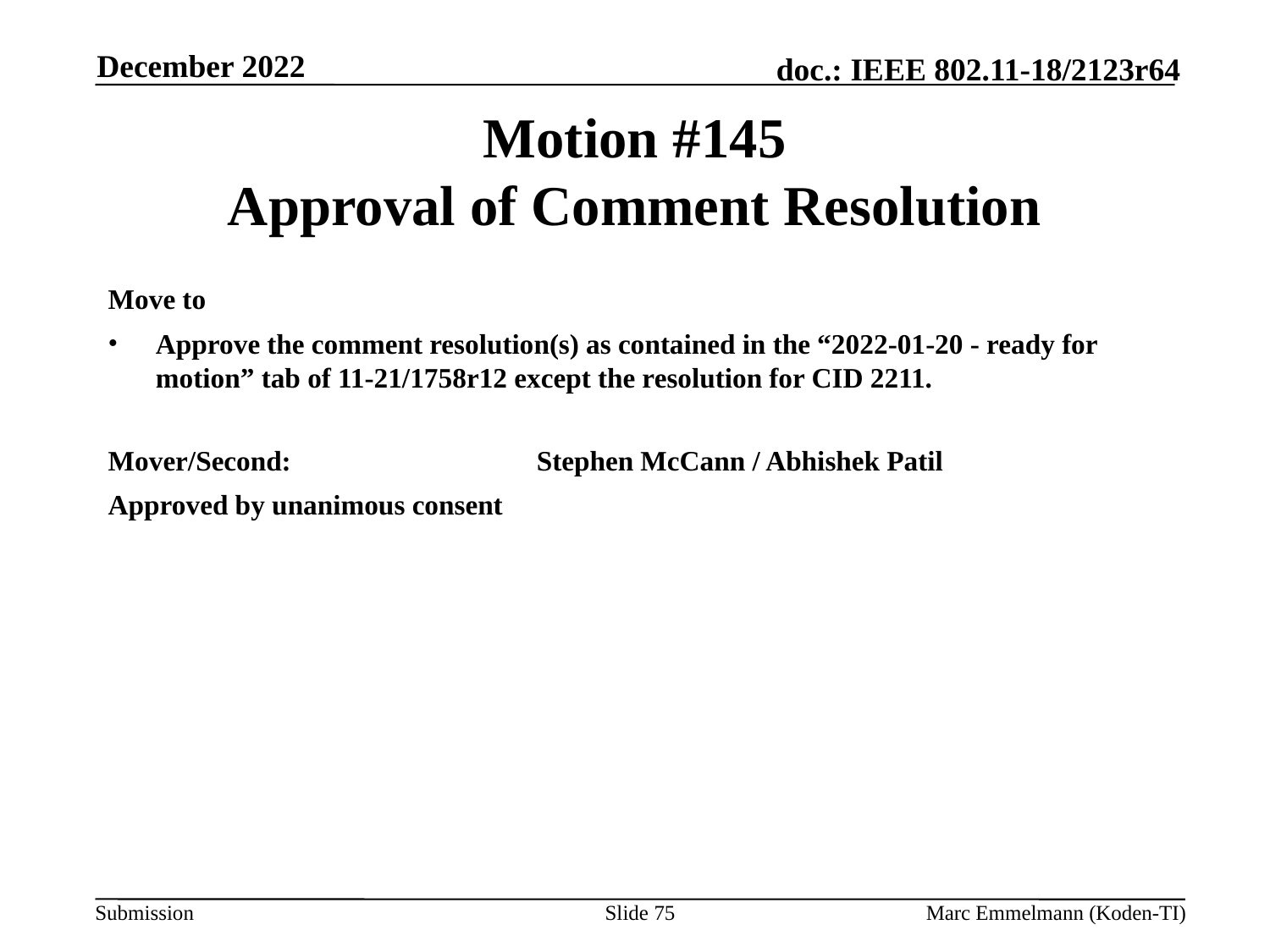

December 2022
# Motion #145 Approval of Comment Resolution
Move to
Approve the comment resolution(s) as contained in the “2022-01-20 - ready for motion” tab of 11-21/1758r12 except the resolution for CID 2211.

Mover/Second:		Stephen McCann / Abhishek Patil
Approved by unanimous consent

Slide 75
Marc Emmelmann (Koden-TI)